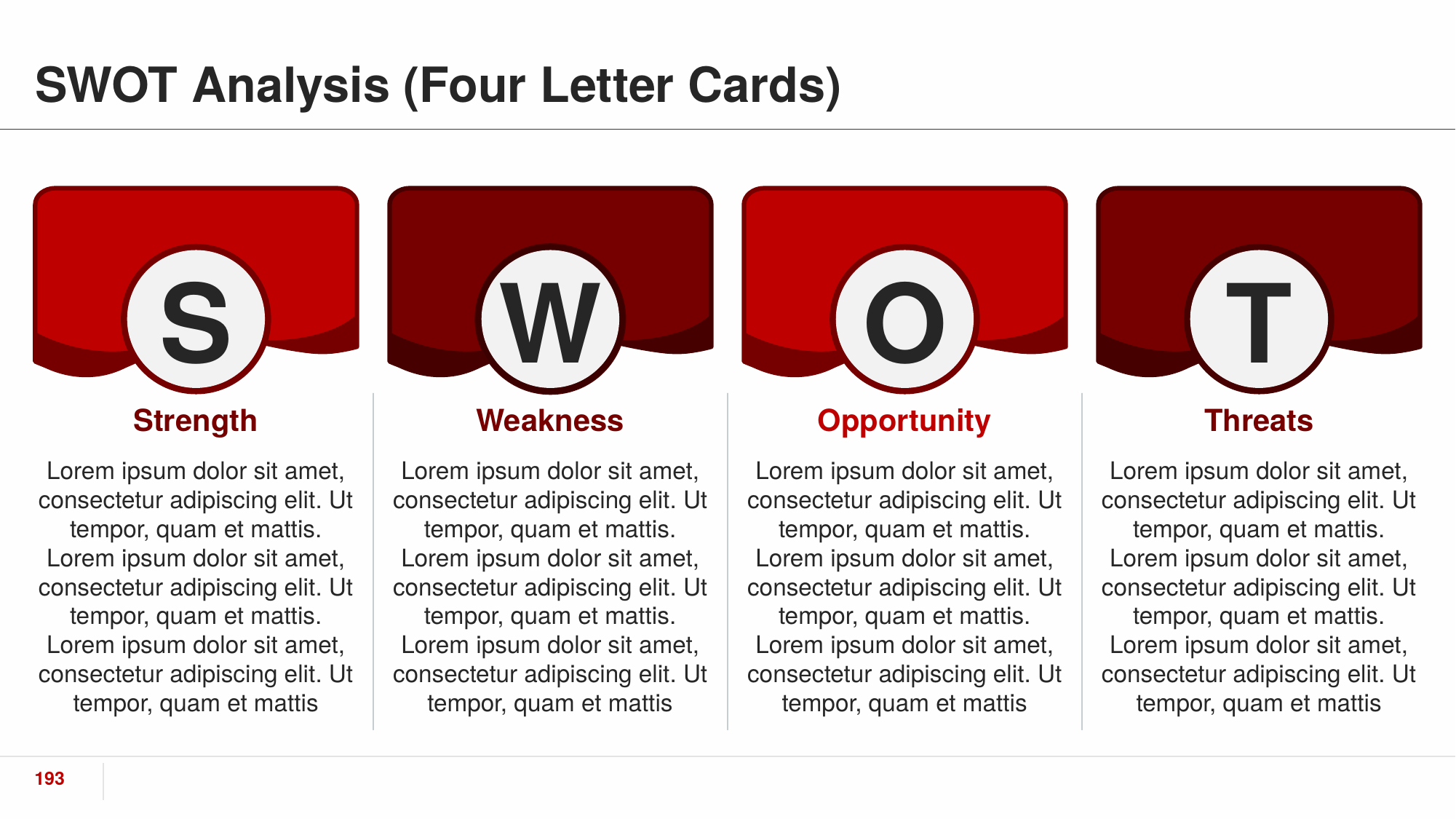

# SWOT Analysis (Four Letter Cards)

S

W

O

T

Strength
Lorem ipsum dolor sit amet, consectetur adipiscing elit. Ut tempor, quam et mattis. Lorem ipsum dolor sit amet, consectetur adipiscing elit. Ut tempor, quam et mattis. Lorem ipsum dolor sit amet, consectetur adipiscing elit. Ut tempor, quam et mattis
Weakness
Lorem ipsum dolor sit amet, consectetur adipiscing elit. Ut tempor, quam et mattis. Lorem ipsum dolor sit amet, consectetur adipiscing elit. Ut tempor, quam et mattis. Lorem ipsum dolor sit amet, consectetur adipiscing elit. Ut tempor, quam et mattis
Opportunity
Lorem ipsum dolor sit amet, consectetur adipiscing elit. Ut tempor, quam et mattis. Lorem ipsum dolor sit amet, consectetur adipiscing elit. Ut tempor, quam et mattis. Lorem ipsum dolor sit amet, consectetur adipiscing elit. Ut tempor, quam et mattis
Threats
Lorem ipsum dolor sit amet, consectetur adipiscing elit. Ut tempor, quam et mattis. Lorem ipsum dolor sit amet, consectetur adipiscing elit. Ut tempor, quam et mattis. Lorem ipsum dolor sit amet, consectetur adipiscing elit. Ut tempor, quam et mattis
193